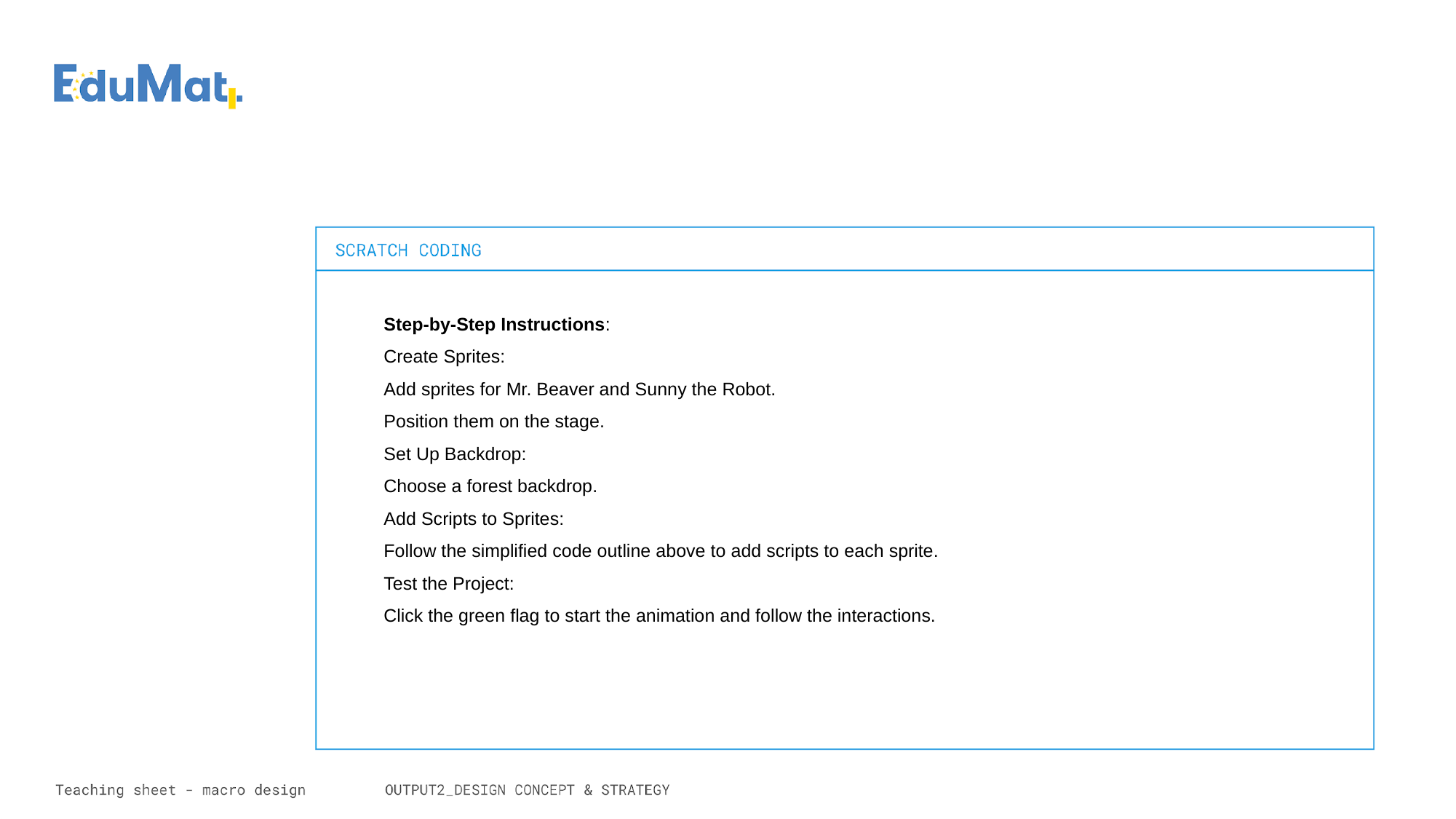

Step-by-Step Instructions:
Create Sprites:
Add sprites for Mr. Beaver and Sunny the Robot.
Position them on the stage.
Set Up Backdrop:
Choose a forest backdrop.
Add Scripts to Sprites:
Follow the simplified code outline above to add scripts to each sprite.
Test the Project:
Click the green flag to start the animation and follow the interactions.